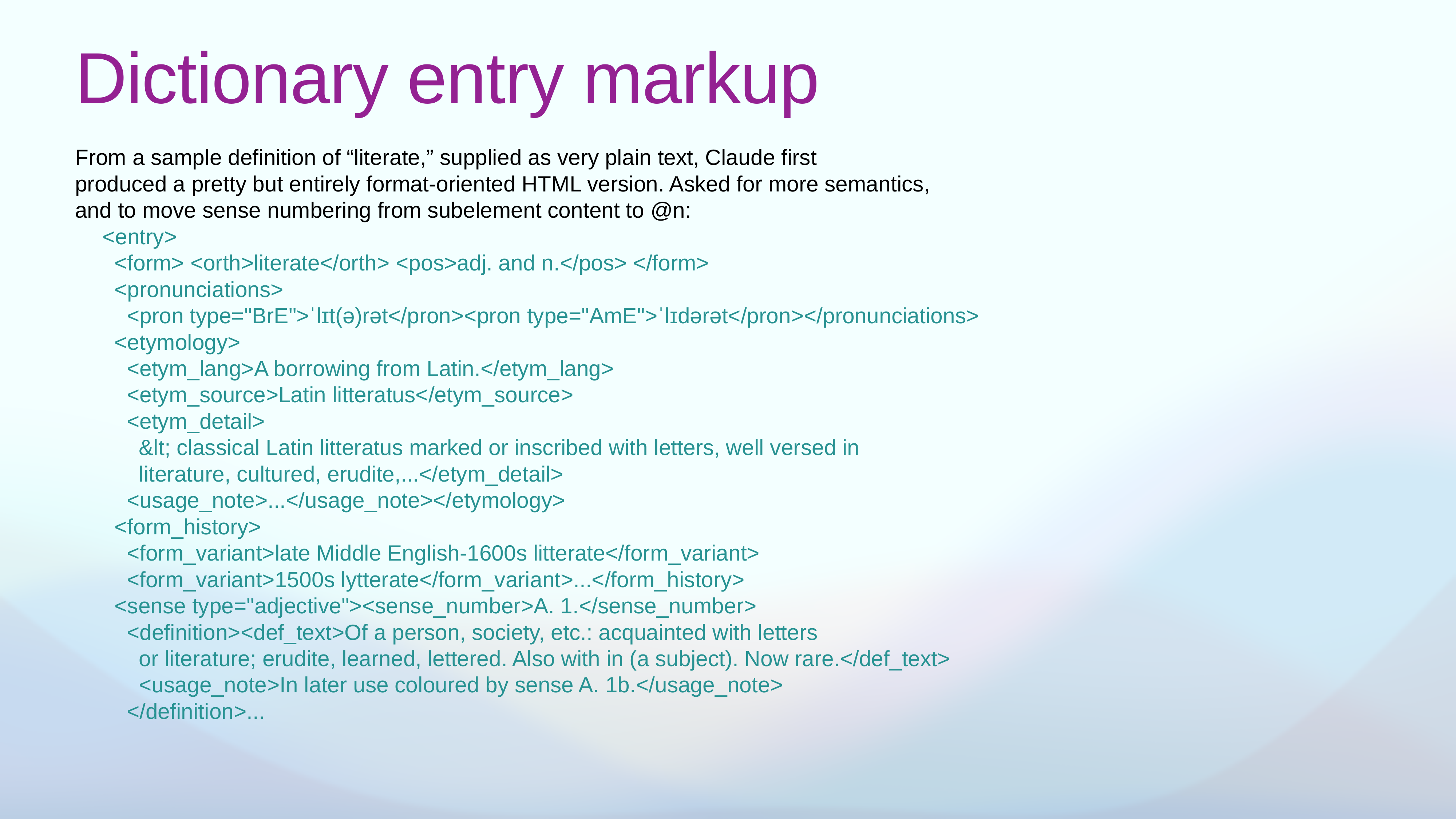

# Dictionary entry markup
From a sample definition of “literate,” supplied as very plain text, Claude first
produced a pretty but entirely format-oriented HTML version. Asked for more semantics,
and to move sense numbering from subelement content to @n:
<entry>
  <form> <orth>literate</orth> <pos>adj. and n.</pos> </form>
  <pronunciations>
    <pron type="BrE">ˈlɪt(ə)rət</pron><pron type="AmE">ˈlɪdərət</pron></pronunciations>
  <etymology>
    <etym_lang>A borrowing from Latin.</etym_lang>
    <etym_source>Latin litteratus</etym_source>
    <etym_detail>
      &lt; classical Latin litteratus marked or inscribed with letters, well versed in
      literature, cultured, erudite,...</etym_detail>
    <usage_note>...</usage_note></etymology>
  <form_history>
    <form_variant>late Middle English-1600s litterate</form_variant>
    <form_variant>1500s lytterate</form_variant>...</form_history>
  <sense type="adjective"><sense_number>A. 1.</sense_number>
    <definition><def_text>Of a person, society, etc.: acquainted with letters
      or literature; erudite, learned, lettered. Also with in (a subject). Now rare.</def_text>
      <usage_note>In later use coloured by sense A. 1b.</usage_note>
    </definition>...
28